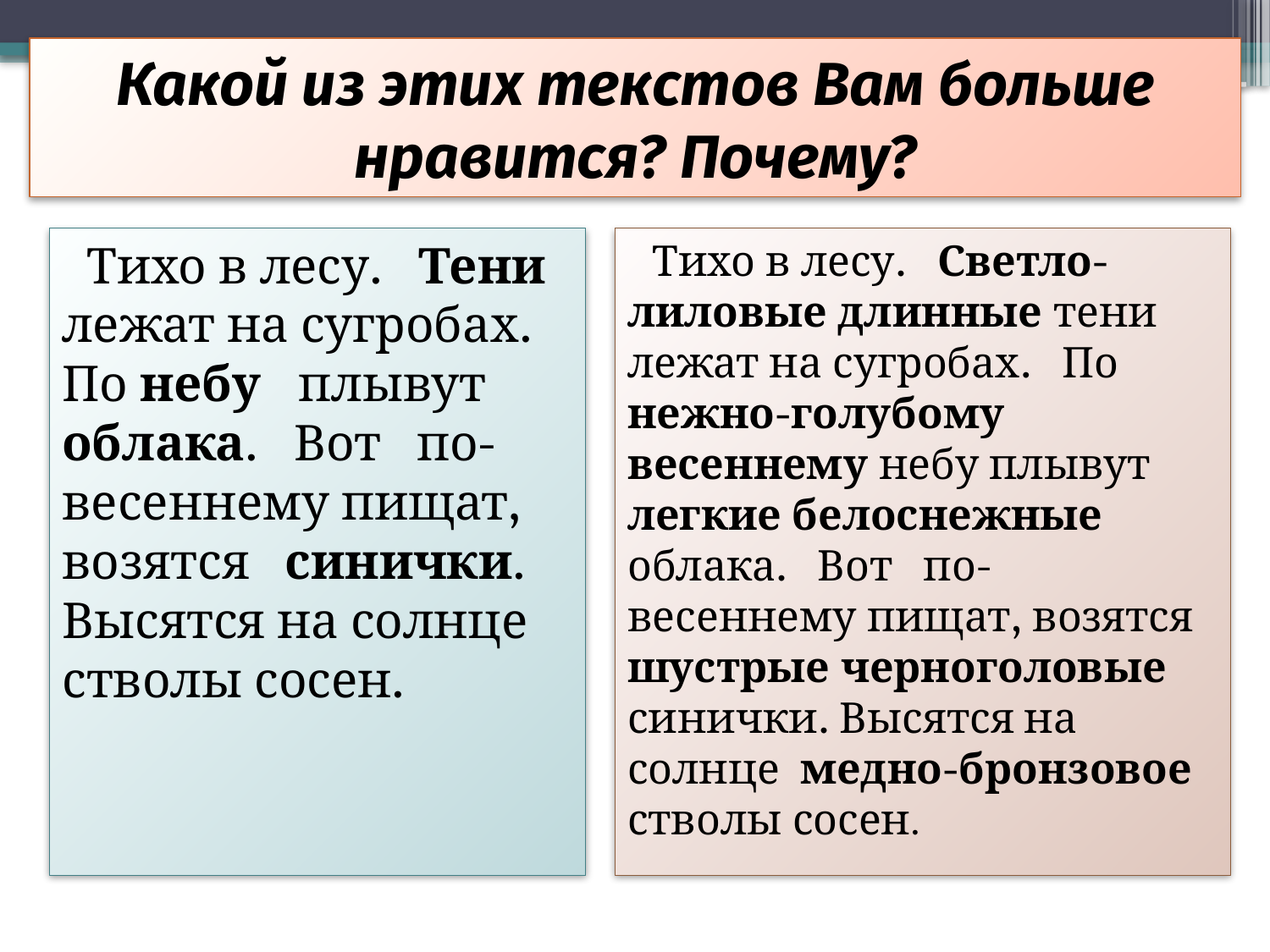

# Какой из этих текстов Вам больше нравится? Почему?
Тихо в лесу.   Тени  лежат на сугробах.   По небу   плывут   облака.   Вот   по-весеннему пищат, возятся   синички. Высятся на солнце  стволы сосен.
Тихо в лесу.   Светло-лиловые длинные тени  лежат на сугробах.   По нежно-голубому весеннему небу плывут  легкие белоснежные облака.   Вот   по-весеннему пищат, возятся   шустрые черноголовые синички. Высятся на солнце  медно-бронзовое стволы сосен.